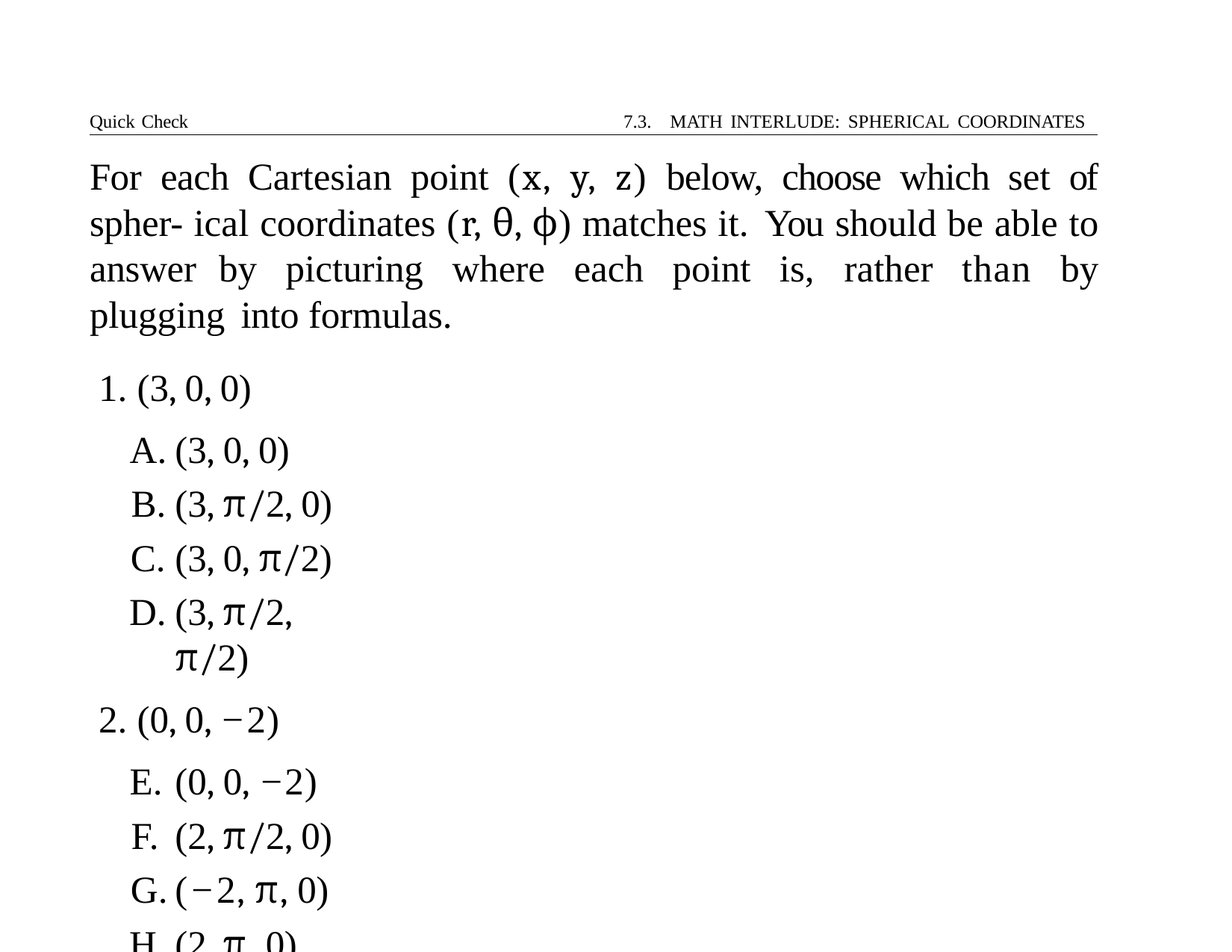

Quick Check	7.3.  MATH INTERLUDE: SPHERICAL COORDINATES

# For each Cartesian point (x, y, z) below, choose which set of spher- ical coordinates (r, θ, ϕ) matches it. You should be able to answer by picturing where each point is, rather than by plugging into formulas.
1. (3, 0, 0)
(3, 0, 0)
(3, π/2, 0)
(3, 0, π/2)
(3, π/2, π/2)
2. (0, 0, −2)
(0, 0, −2)
(2, π/2, 0)
(−2, π, 0)
(2, π, 0)